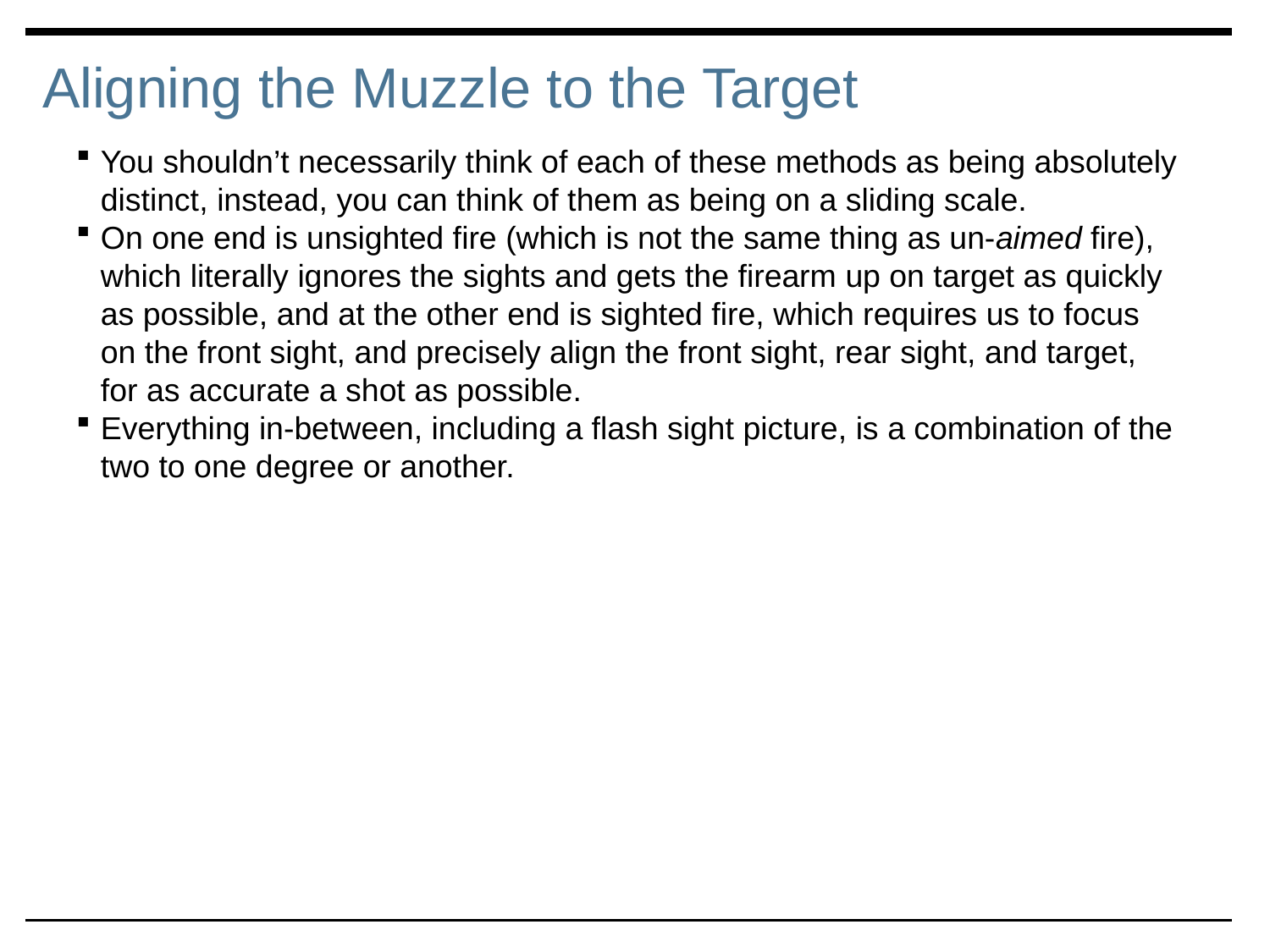

# Aligning the Muzzle to the Target
You shouldn’t necessarily think of each of these methods as being absolutely distinct, instead, you can think of them as being on a sliding scale.
On one end is unsighted fire (which is not the same thing as un-aimed fire), which literally ignores the sights and gets the firearm up on target as quickly as possible, and at the other end is sighted fire, which requires us to focus on the front sight, and precisely align the front sight, rear sight, and target, for as accurate a shot as possible.
Everything in-between, including a flash sight picture, is a combination of the two to one degree or another.